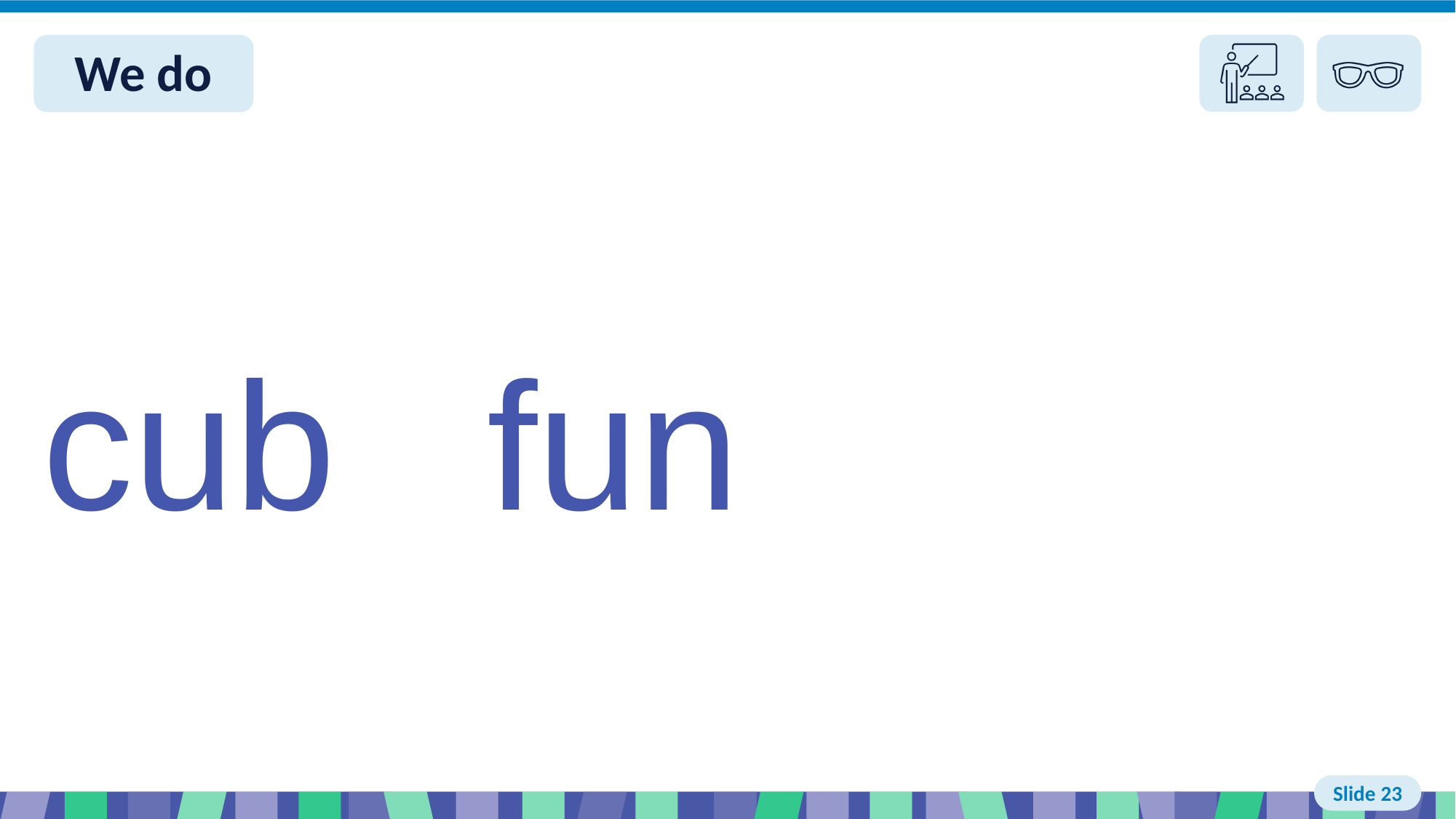

# Slide 23 We do read
cub   fun